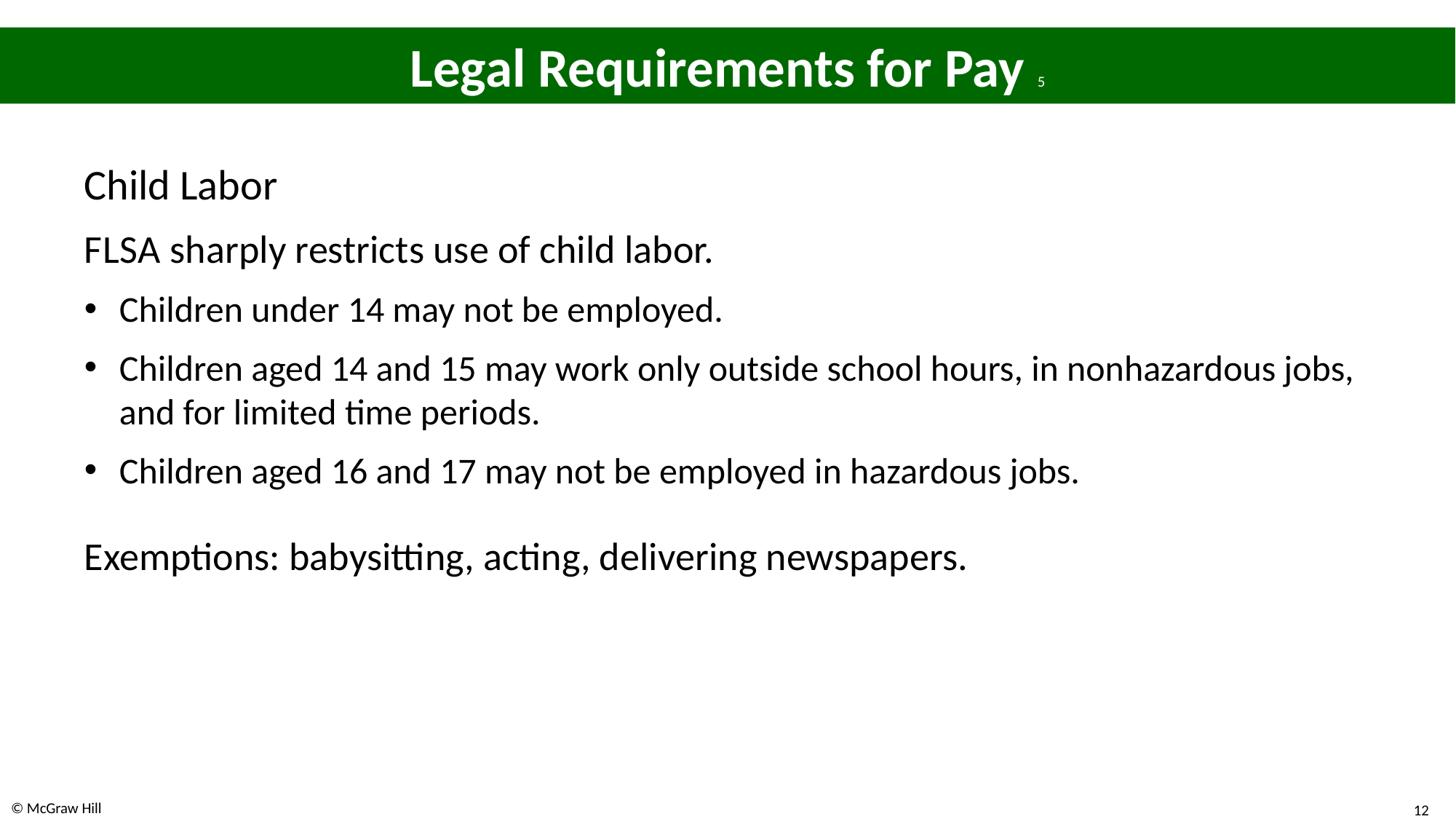

# Legal Requirements for Pay 5
Child Labor
F L S A sharply restricts use of child labor.
Children under 14 may not be employed.
Children aged 14 and 15 may work only outside school hours, in nonhazardous jobs, and for limited time periods.
Children aged 16 and 17 may not be employed in hazardous jobs.
Exemptions: babysitting, acting, delivering newspapers.